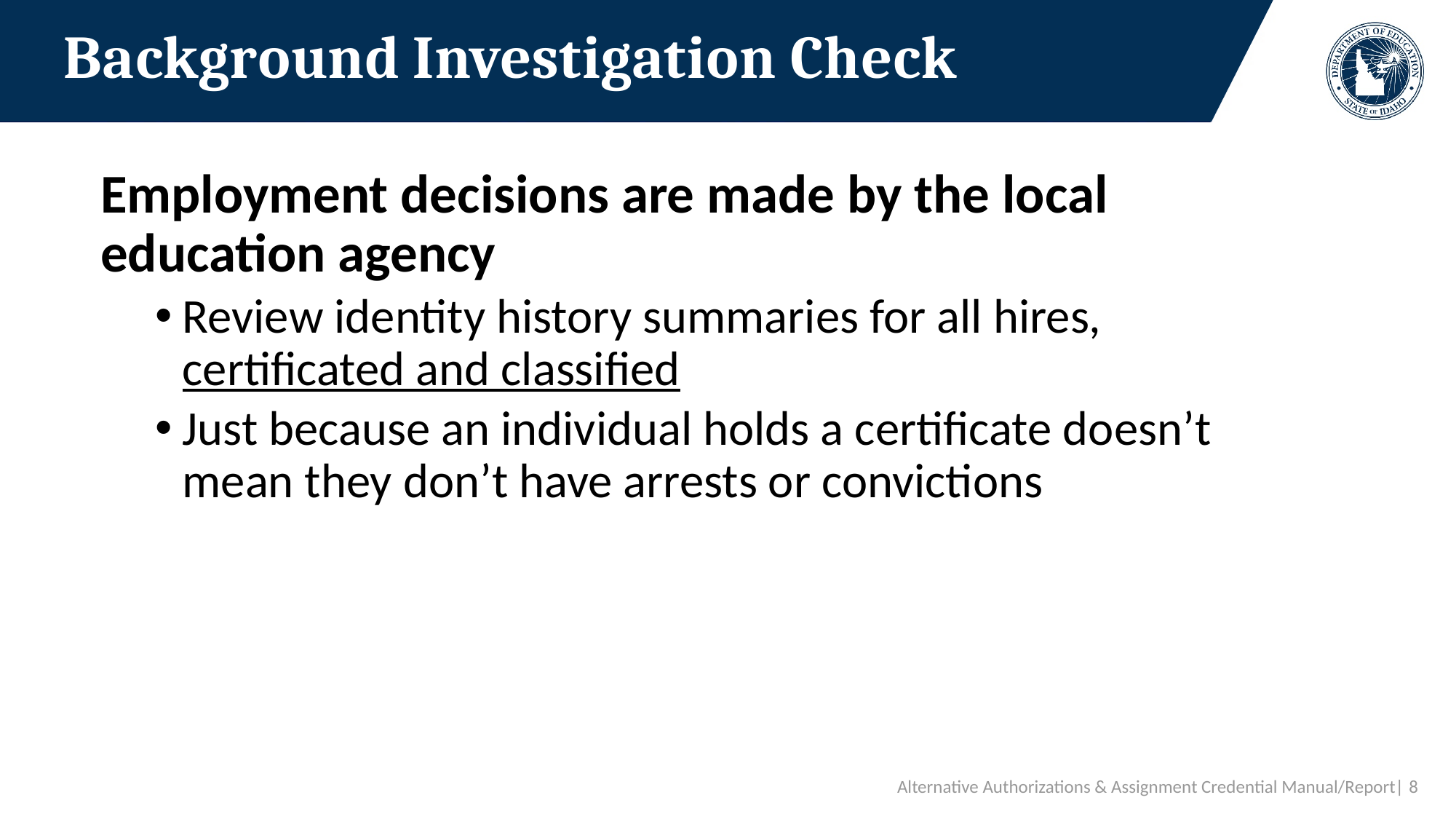

# Background Investigation Check
Employment decisions are made by the local education agency
Review identity history summaries for all hires, certificated and classified
Just because an individual holds a certificate doesn’t mean they don’t have arrests or convictions

Alternative Authorizations & Assignment Credential Manual/Report| 8